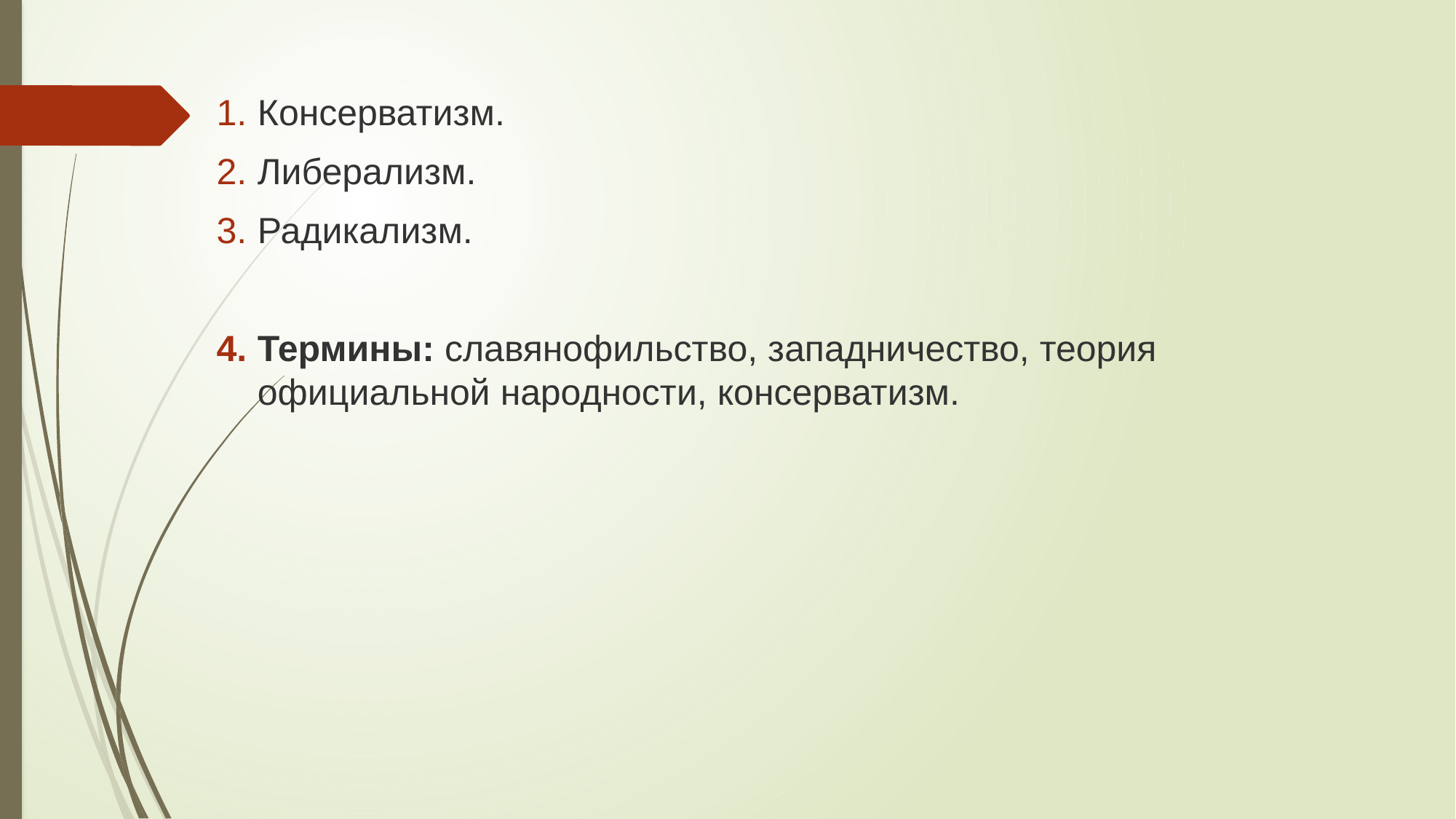

Консерватизм.
Либерализм.
Радикализм.

Термины: славянофильство, западничество, теория официальной народности, консерватизм.